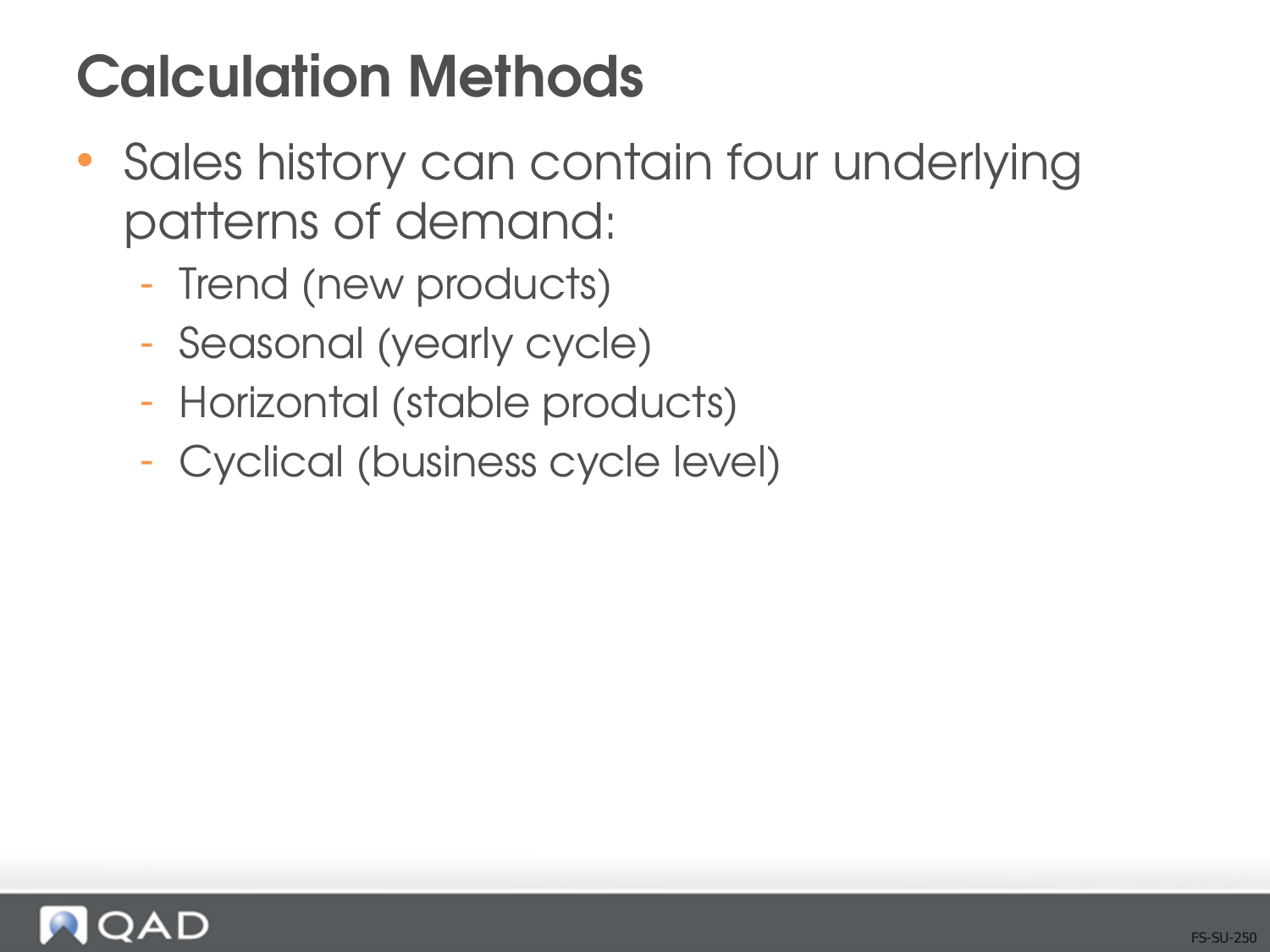

# Calculation Methods
Sales history can contain four underlying patterns of demand:
Trend (new products)
Seasonal (yearly cycle)
Horizontal (stable products)
Cyclical (business cycle level)
FS-SU-250